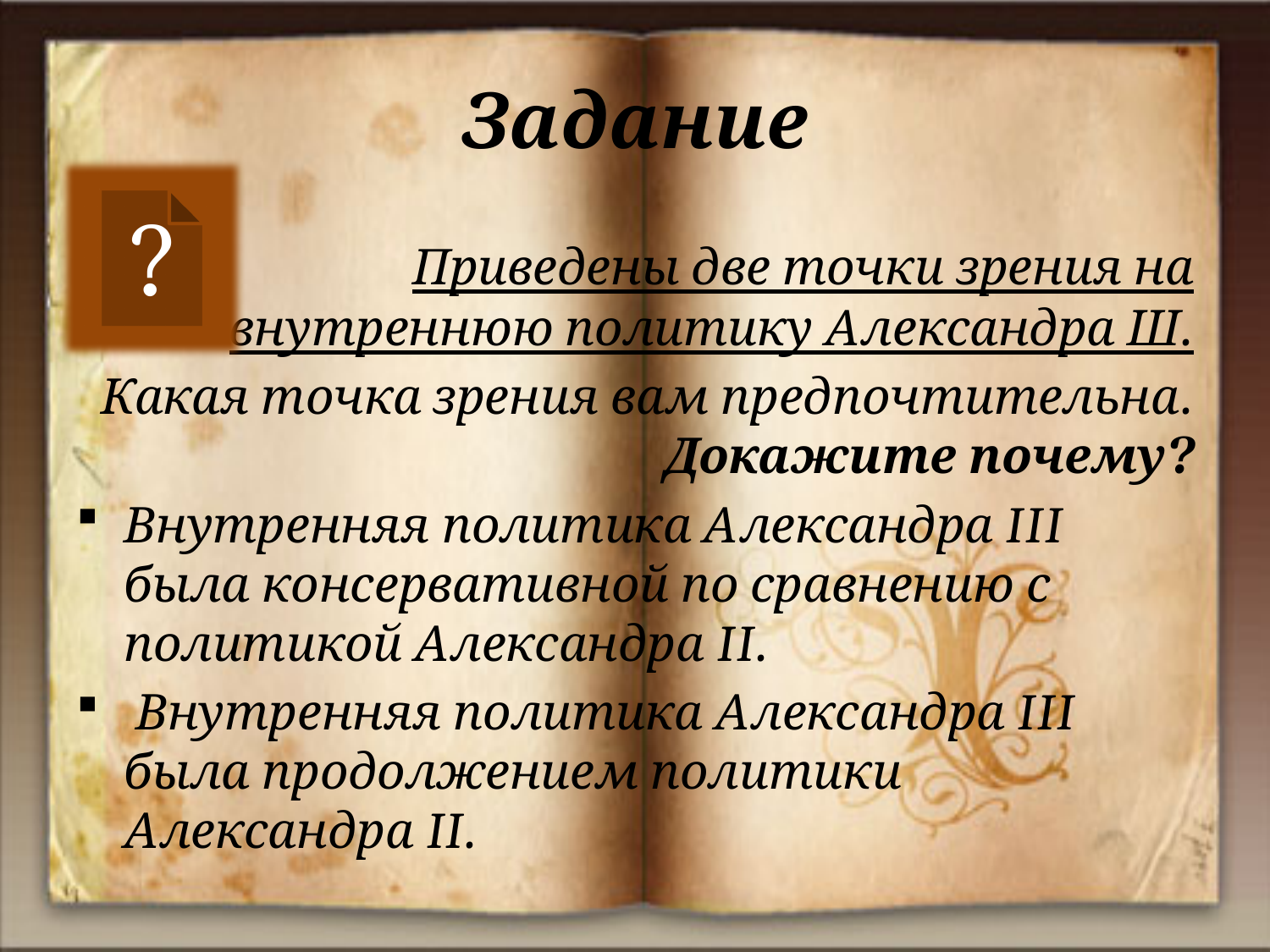

# Задание
?
           Приведены две точки зрения на внутреннюю политику Александра Ш.
Какая точка зрения вам предпочтительна. Докажите почему?
Внутренняя политика Александра III была консервативной по сравнению с политикой Александра II.
 Внутренняя политика Александра III была продолжением политики Александра II.